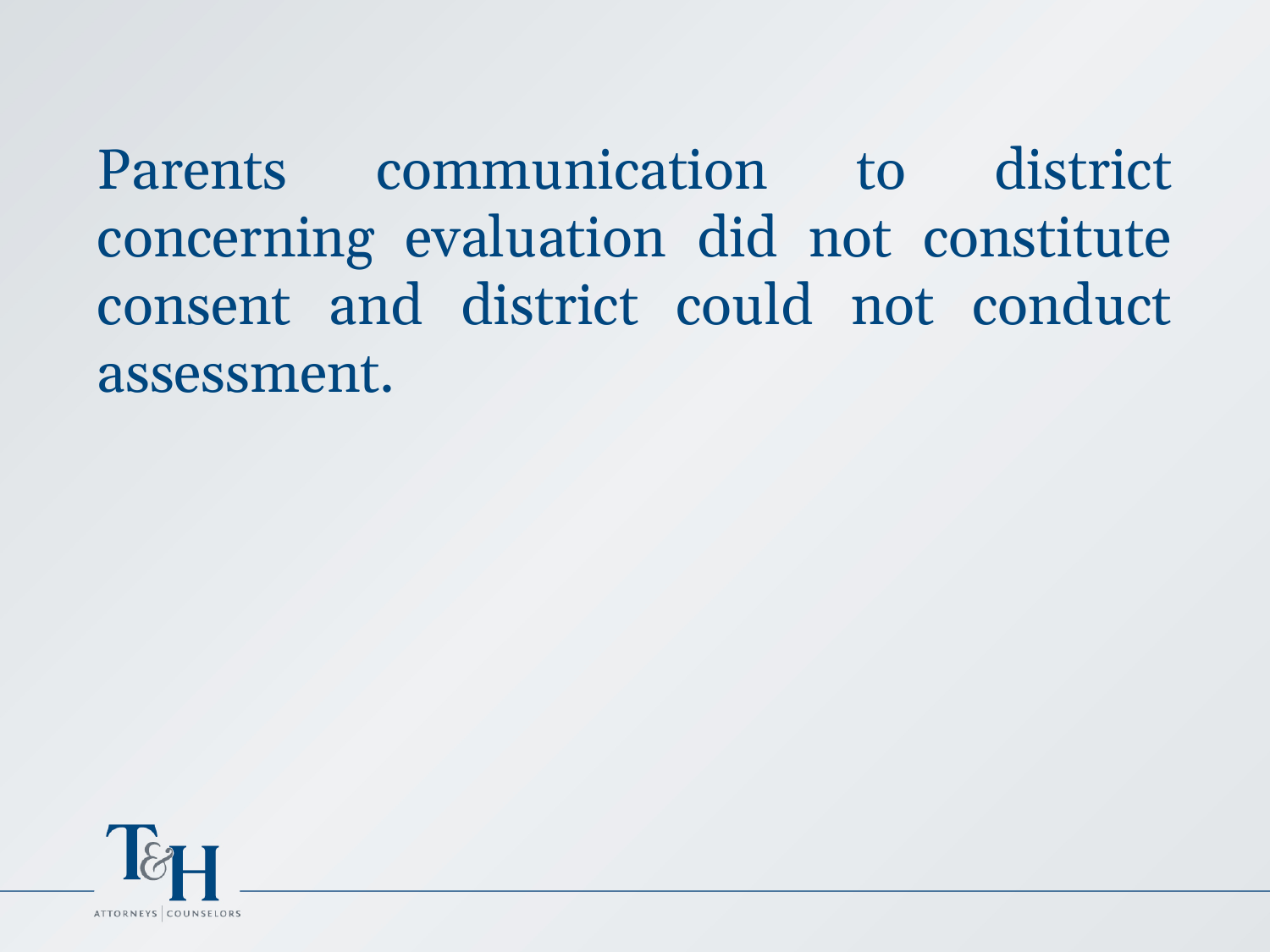

Parents communication to district concerning evaluation did not constitute consent and district could not conduct assessment.